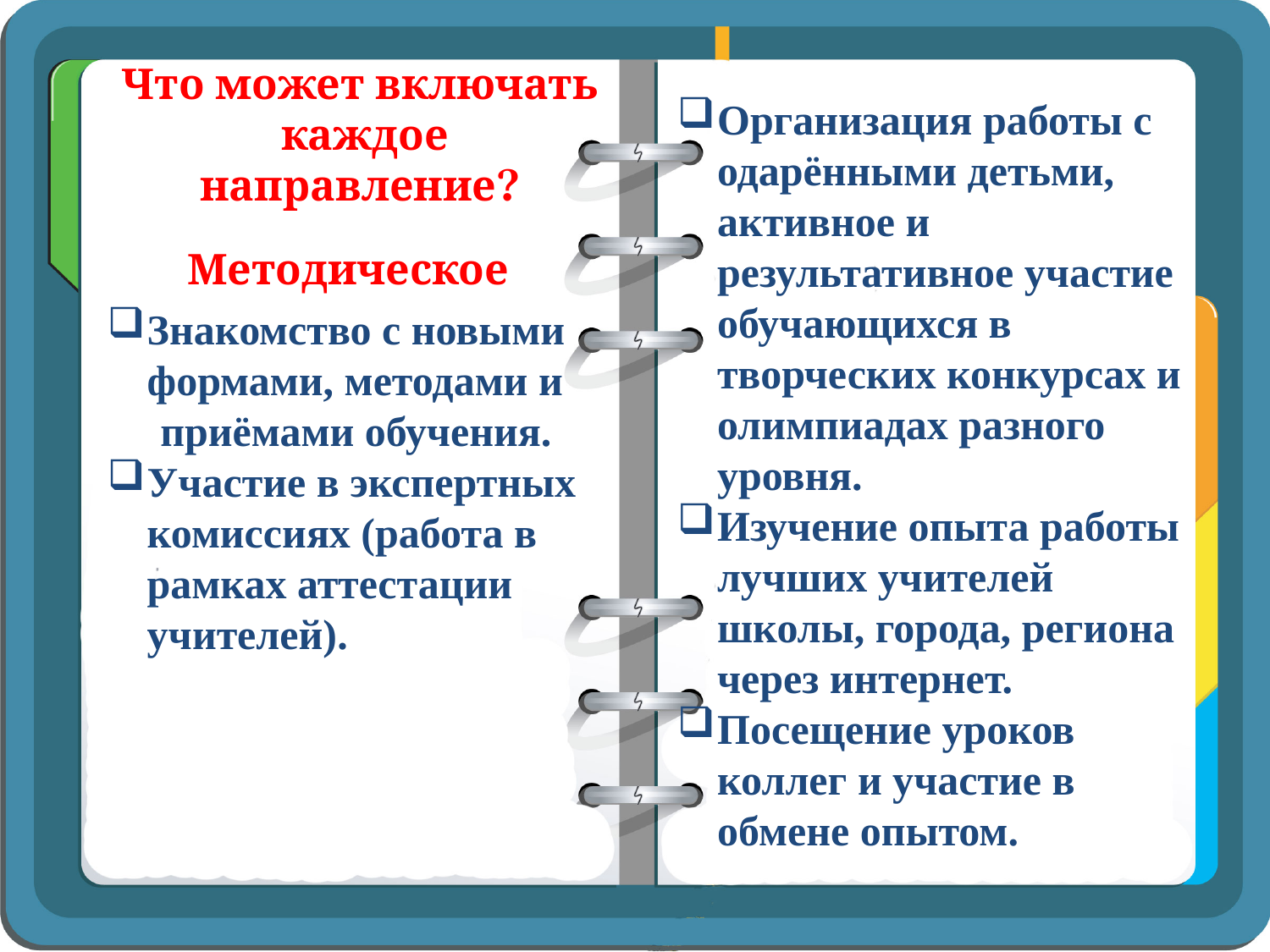

Что может включать  каждое направление?
Организация работы с одарёнными детьми,  активное и результативное участие обучающихся в творческих конкурсах и олимпиадах разного уровня.
Изучение опыта работы лучших учителей школы, города, региона через интернет.
Посещение уроков коллег и участие в обмене опытом.
Методическое

Знакомство с новыми формами, методами и
     приёмами обучения.
Участие в экспертных комиссиях (работа в рамках аттестации учителей).